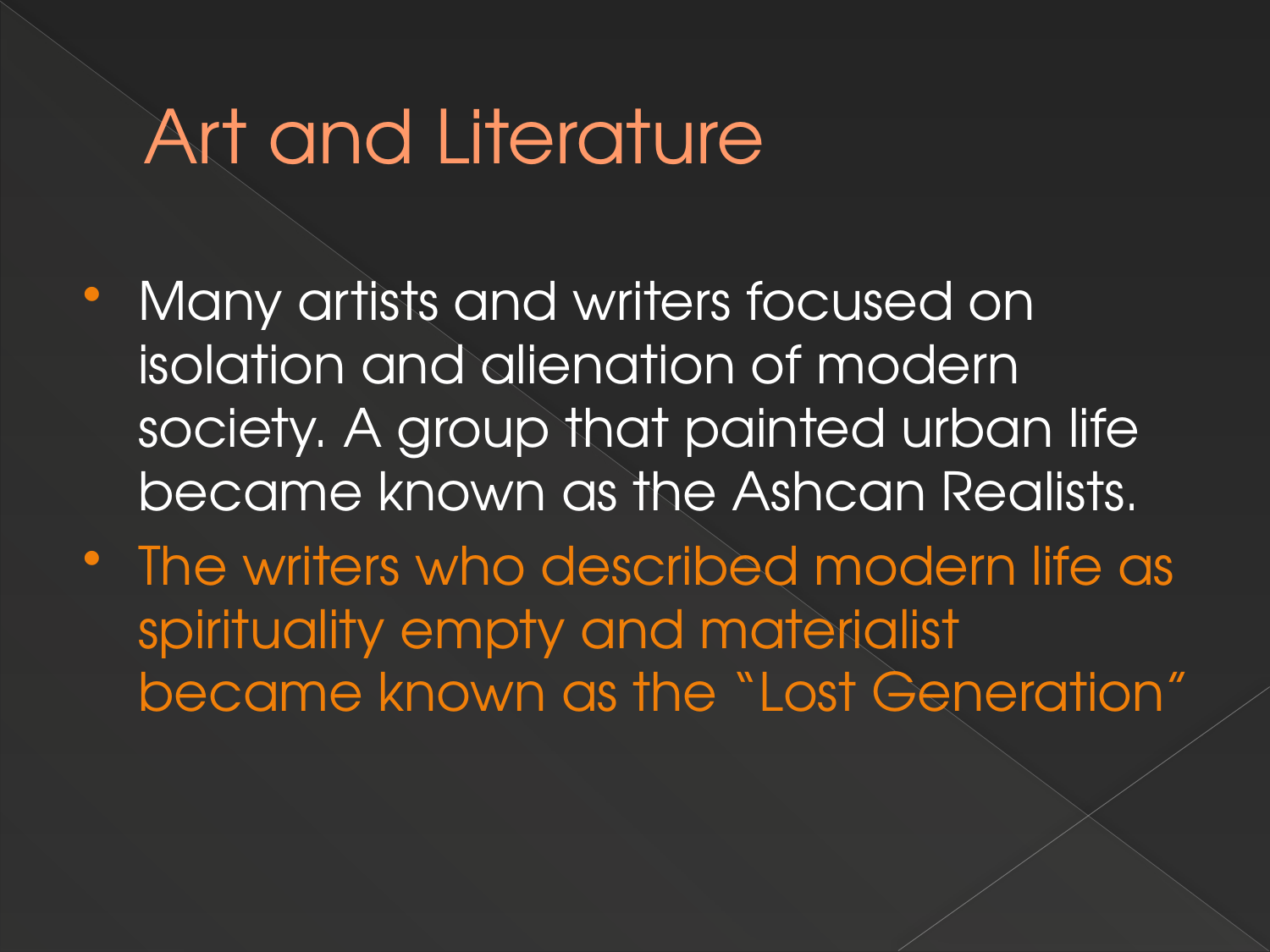

# Art and Literature
Many artists and writers focused on isolation and alienation of modern society. A group that painted urban life became known as the Ashcan Realists.
The writers who described modern life as spirituality empty and materialist became known as the “Lost Generation”